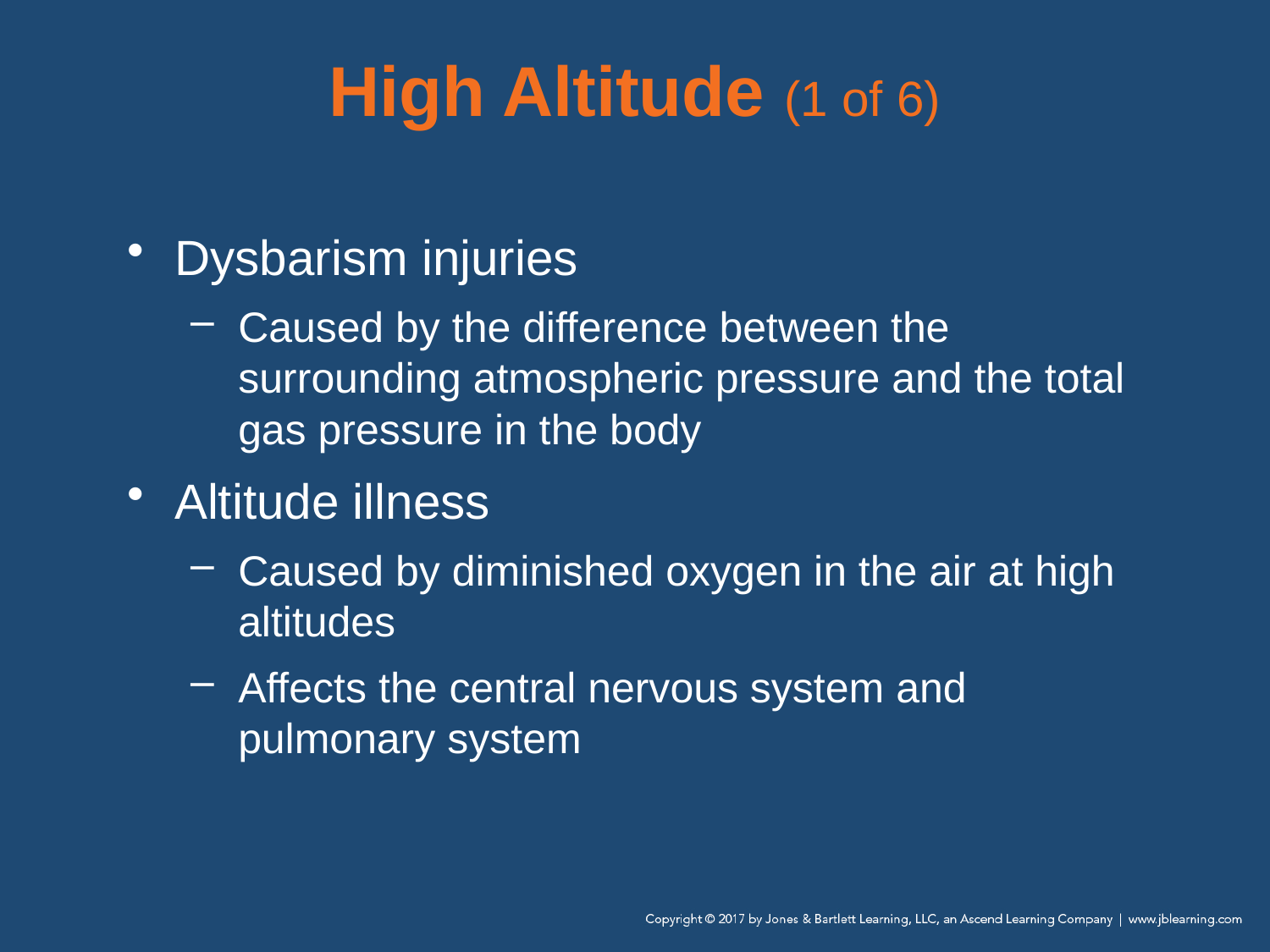

# High Altitude (1 of 6)
Dysbarism injuries
Caused by the difference between the surrounding atmospheric pressure and the total gas pressure in the body
Altitude illness
Caused by diminished oxygen in the air at high altitudes
Affects the central nervous system and pulmonary system